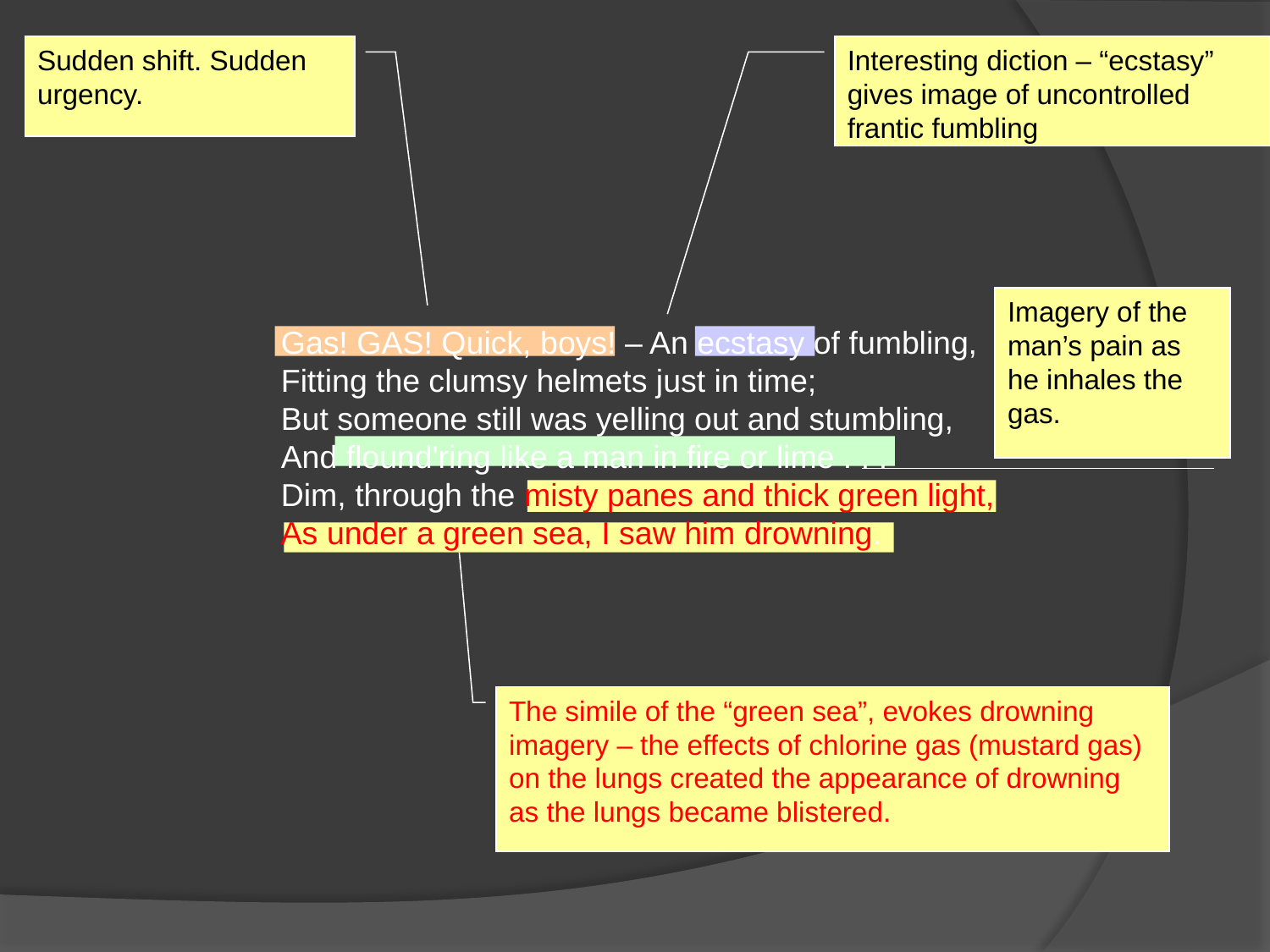

Sudden shift. Sudden urgency.
Interesting diction – “ecstasy” gives image of uncontrolled frantic fumbling
Imagery of the man’s pain as he inhales the gas.
Gas! GAS! Quick, boys! – An ecstasy of fumbling,
Fitting the clumsy helmets just in time;
But someone still was yelling out and stumbling,
And flound'ring like a man in fire or lime . . .
Dim, through the misty panes and thick green light,
As under a green sea, I saw him drowning.

The simile of the “green sea”, evokes drowning imagery – the effects of chlorine gas (mustard gas) on the lungs created the appearance of drowning as the lungs became blistered.